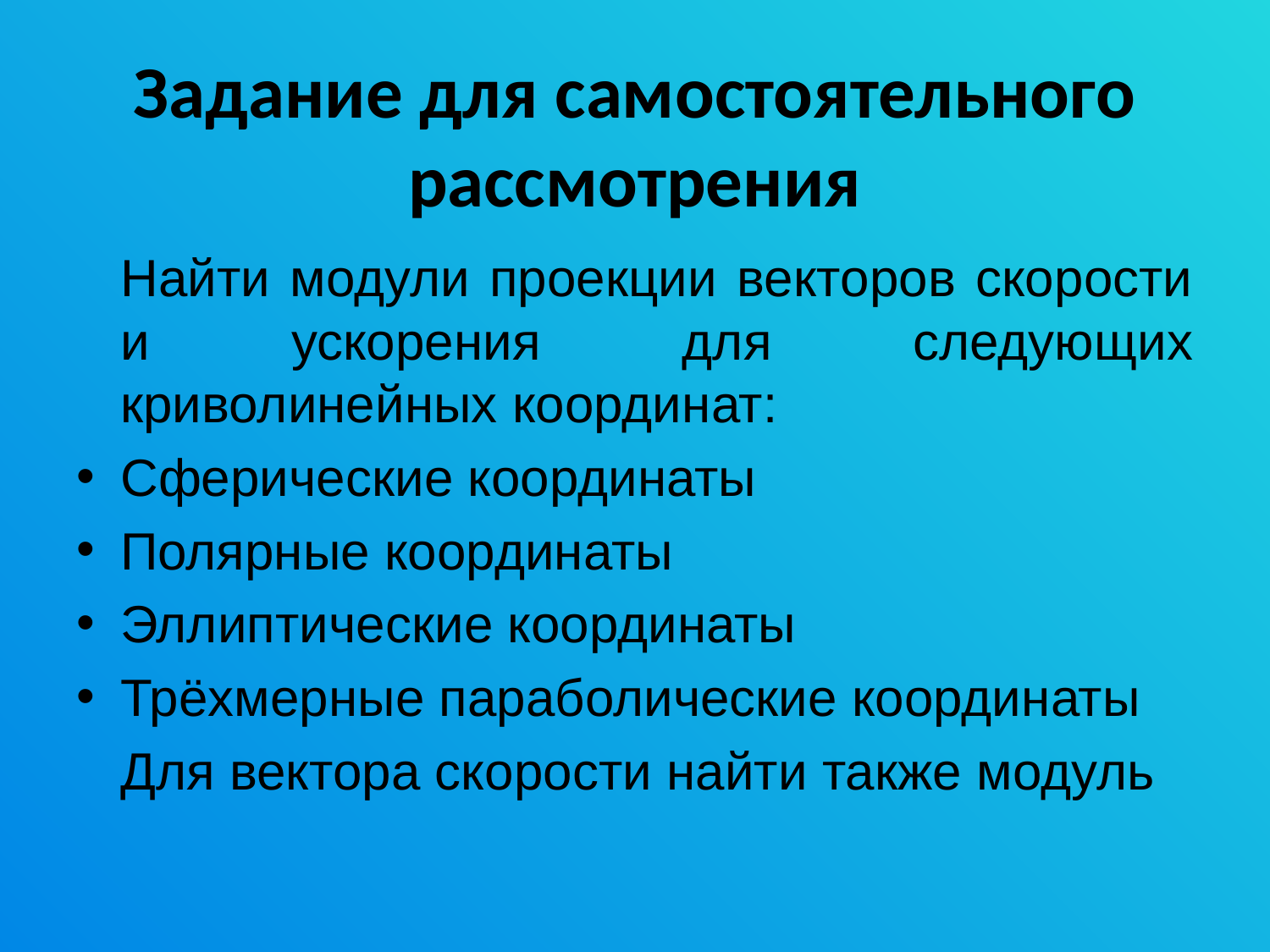

# Задание для самостоятельного рассмотрения
	Найти модули проекции векторов скорости и ускорения для следующих криволинейных координат:
Сферические координаты
Полярные координаты
Эллиптические координаты
Трёхмерные параболические координаты
	Для вектора скорости найти также модуль